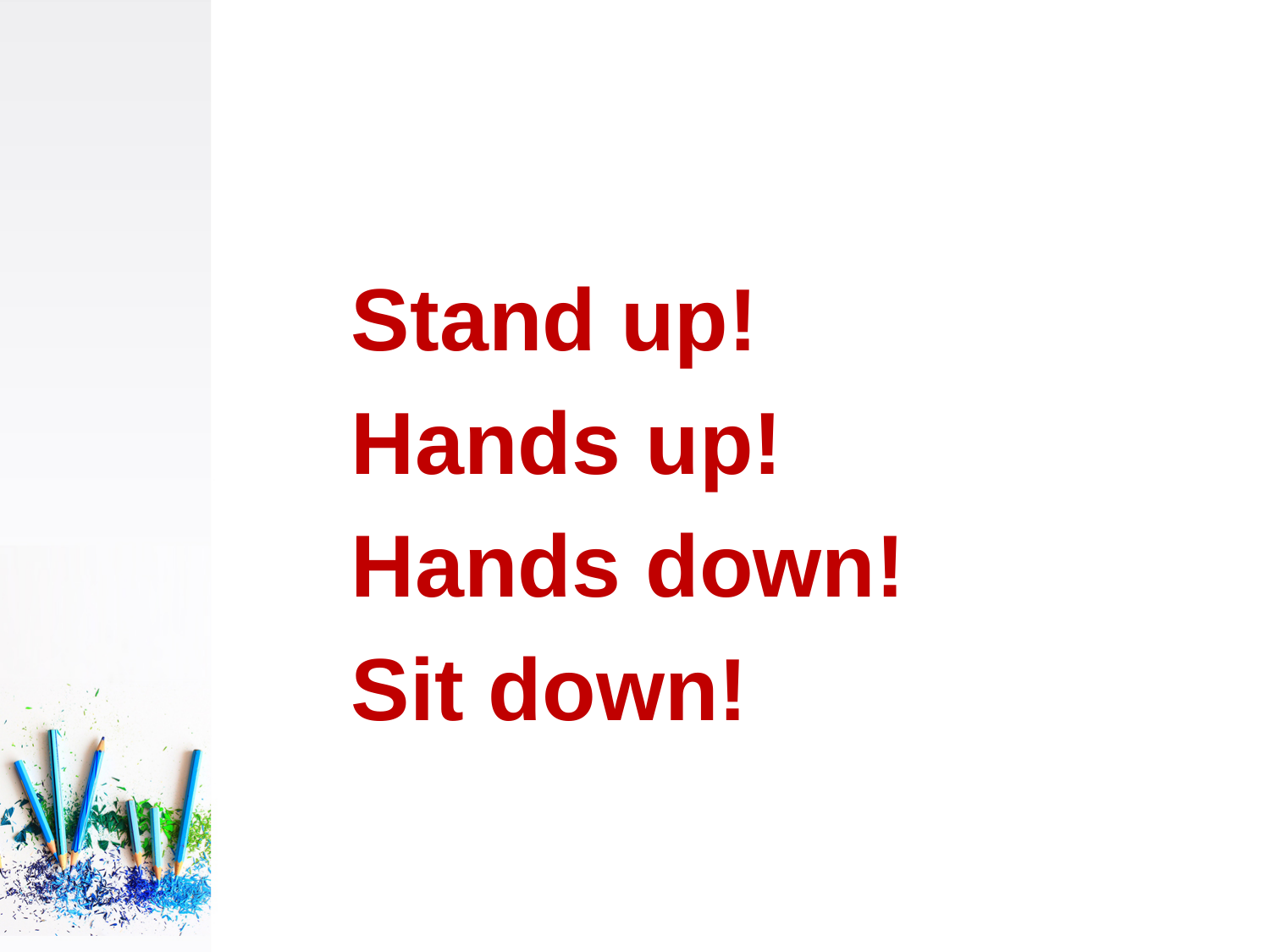

Stand up!
Hands up!
Hands down!
Sit down!